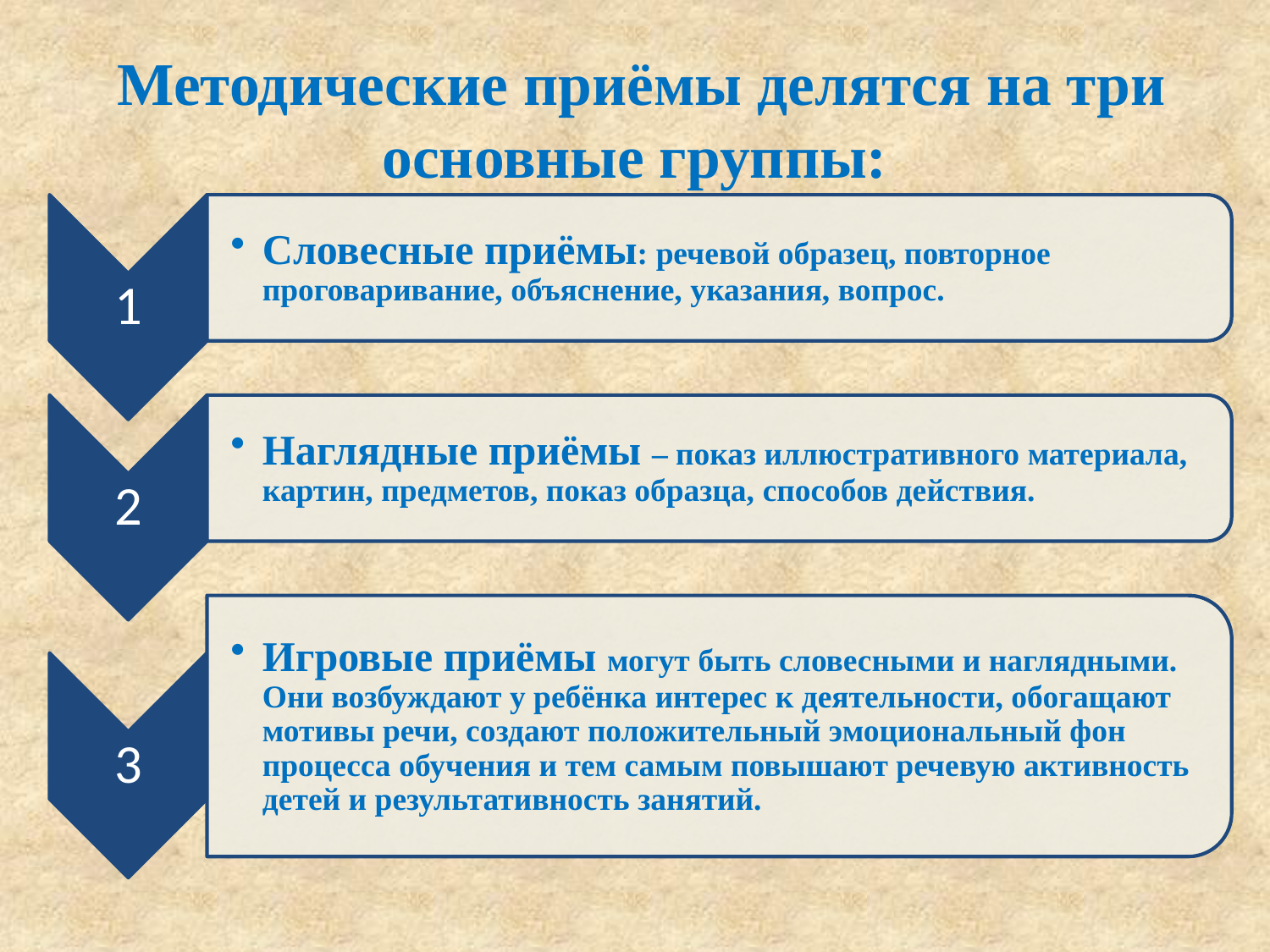

# Методические приёмы делятся на три основные группы:
1
Словесные приёмы: речевой образец, повторное проговаривание, объяснение, указания, вопрос.
2
Наглядные приёмы – показ иллюстративного материала, картин, предметов, показ образца, способов действия.
3
Игровые приёмы могут быть словесными и наглядными. Они возбуждают у ребёнка интерес к деятельности, обогащают мотивы речи, создают положительный эмоциональный фон процесса обучения и тем самым повышают речевую активность детей и результативность занятий.